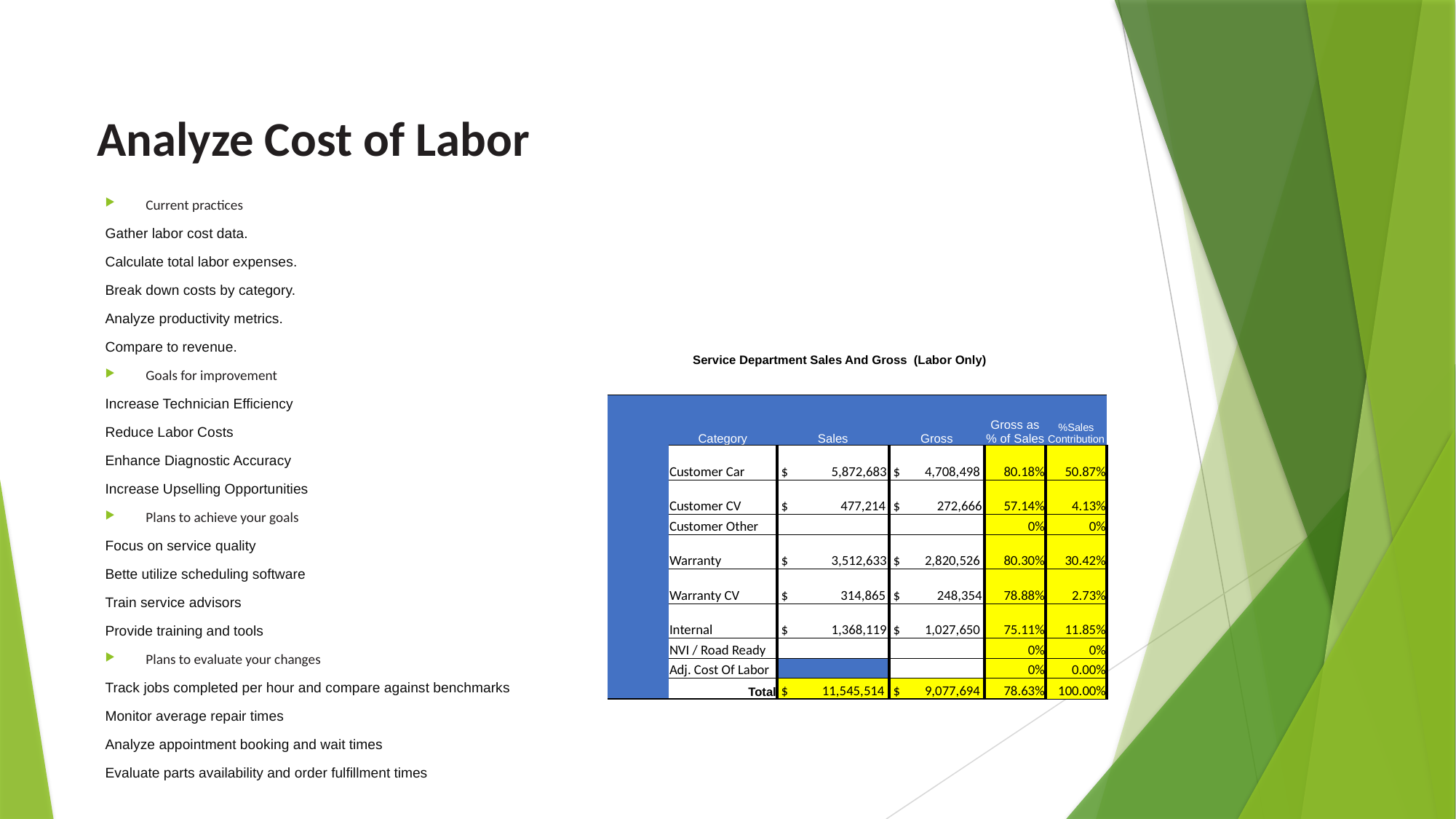

# Analyze Cost of Labor

Current practices
Gather labor cost data.
Calculate total labor expenses.
Break down costs by category.
Analyze productivity metrics.
Compare to revenue.
Goals for improvement
Increase Technician Efficiency
Reduce Labor Costs
Enhance Diagnostic Accuracy
Increase Upselling Opportunities
Plans to achieve your goals
Focus on service quality
Bette utilize scheduling software
Train service advisors
Provide training and tools
Plans to evaluate your changes
Track jobs completed per hour and compare against benchmarks
Monitor average repair times
Analyze appointment booking and wait times
Evaluate parts availability and order fulfillment times

| Service Department Sales And Gross (Labor Only) |  |  |  |  |  |
| --- | --- | --- | --- | --- | --- |
|  |  |  |  |  |  |
|  | Category | Sales | Gross | Gross as % of Sales | %Sales Contribution |
|  | Customer Car | $ 5,872,683 | $ 4,708,498 | 80.18% | 50.87% |
|  | Customer CV | $ 477,214 | $ 272,666 | 57.14% | 4.13% |
|  | Customer Other |  |  | 0% | 0% |
|  | Warranty | $ 3,512,633 | $ 2,820,526 | 80.30% | 30.42% |
|  | Warranty CV | $ 314,865 | $ 248,354 | 78.88% | 2.73% |
|  | Internal | $ 1,368,119 | $ 1,027,650 | 75.11% | 11.85% |
|  | NVI / Road Ready |  |  | 0% | 0% |
|  | Adj. Cost Of Labor |  |  | 0% | 0.00% |
|  | Total | $ 11,545,514 | $ 9,077,694 | 78.63% | 100.00% |